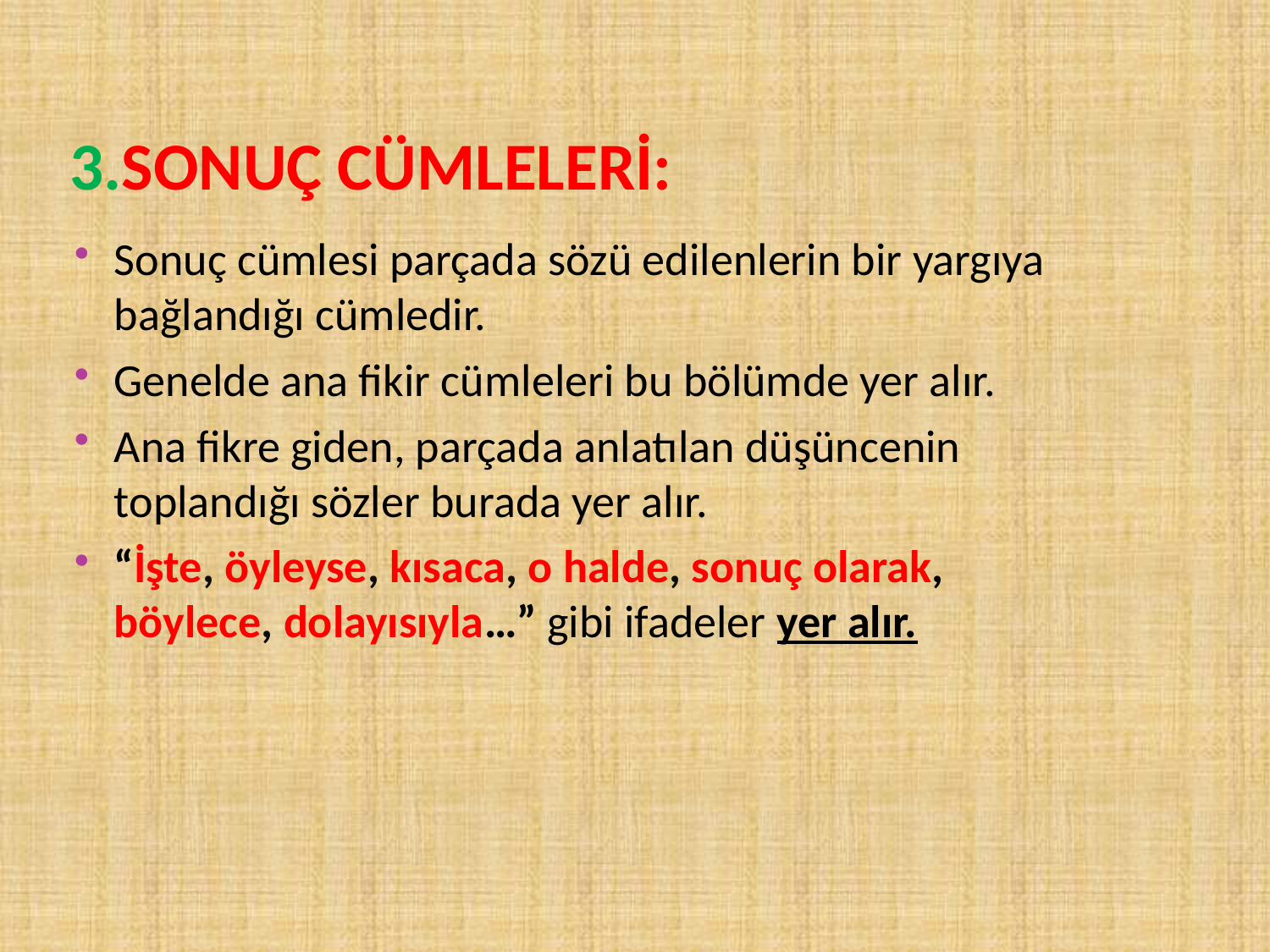

# 3.SONUÇ CÜMLELERİ:
Sonuç cümlesi parçada sözü edilenlerin bir yargıya bağlandığı cümledir.
Genelde ana fikir cümleleri bu bölümde yer alır.
Ana fikre giden, parçada anlatılan düşüncenin toplandığı sözler burada yer alır.
“İşte, öyleyse, kısaca, o halde, sonuç olarak, böylece, dolayısıyla…” gibi ifadeler yer alır.